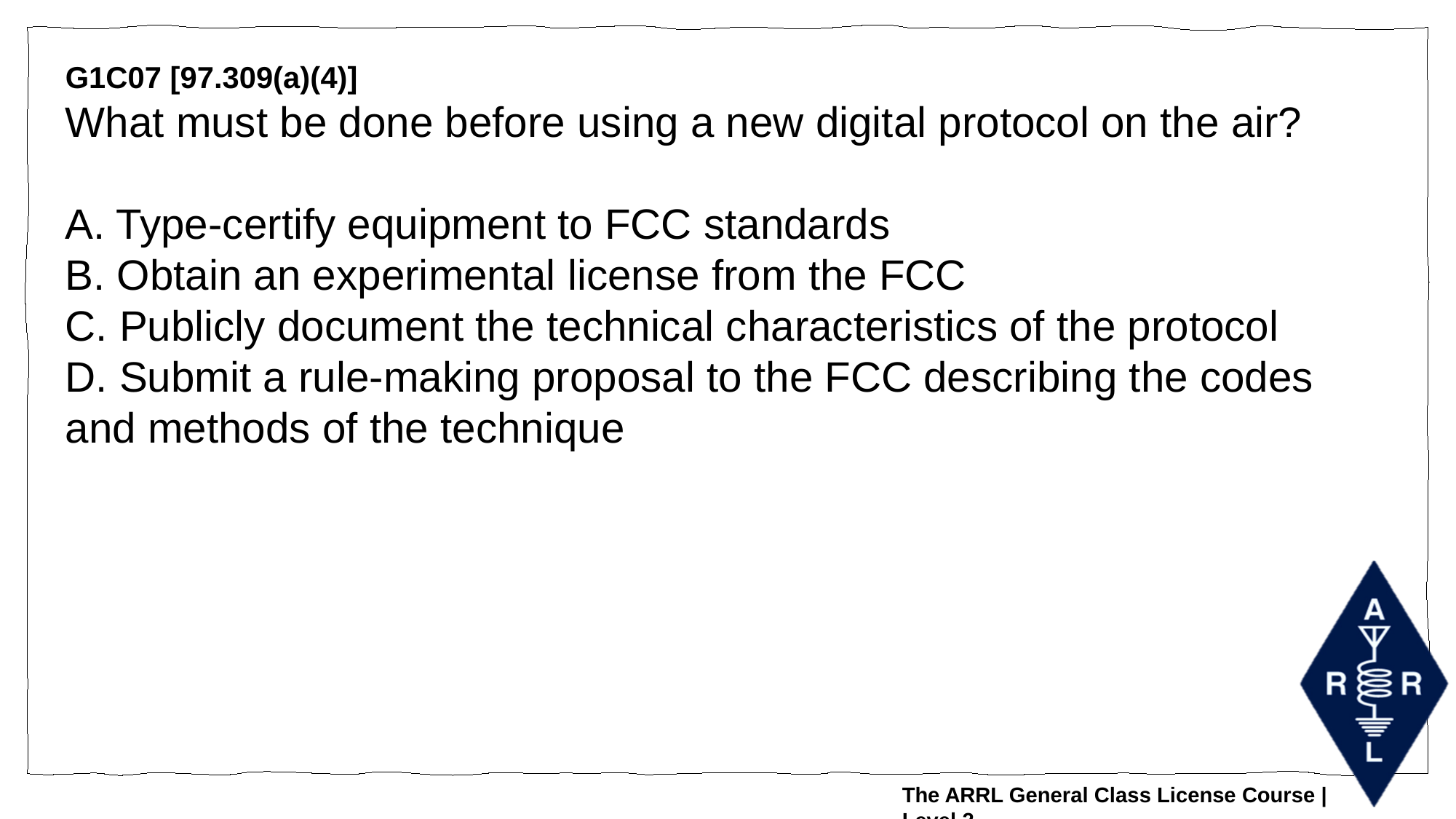

G1C07 [97.309(a)(4)]
What must be done before using a new digital protocol on the air?

A. Type-certify equipment to FCC standards
B. Obtain an experimental license from the FCC
C. Publicly document the technical characteristics of the protocol
D. Submit a rule-making proposal to the FCC describing the codes and methods of the technique